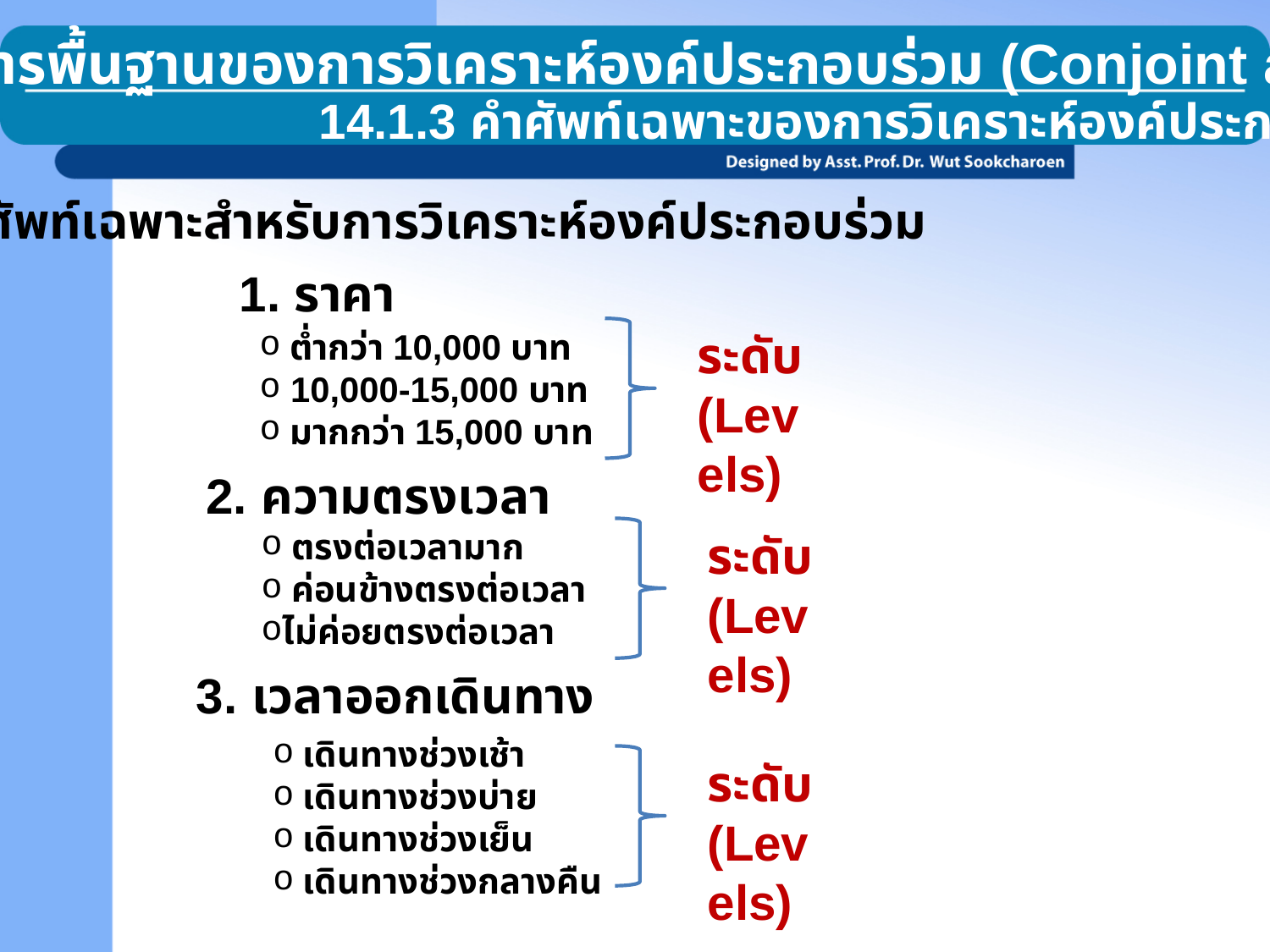

14.1 หลักการพื้นฐานของการวิเคราะห์องค์ประกอบร่วม (Conjoint analysis)
14.1.3 คำศัพท์เฉพาะของการวิเคราะห์องค์ประกอบร่วม
ศัพท์เฉพาะสำหรับการวิเคราะห์องค์ประกอบร่วม
1. ราคา
 ต่ำกว่า 10,000 บาท
 10,000-15,000 บาท
 มากกว่า 15,000 บาท

ระดับ
(Levels)
2. ความตรงเวลา
 ตรงต่อเวลามาก
 ค่อนข้างตรงต่อเวลา
ไม่ค่อยตรงต่อเวลา

ระดับ
(Levels)
3. เวลาออกเดินทาง
 เดินทางช่วงเช้า
 เดินทางช่วงบ่าย
 เดินทางช่วงเย็น
 เดินทางช่วงกลางคืน

ระดับ
(Levels)